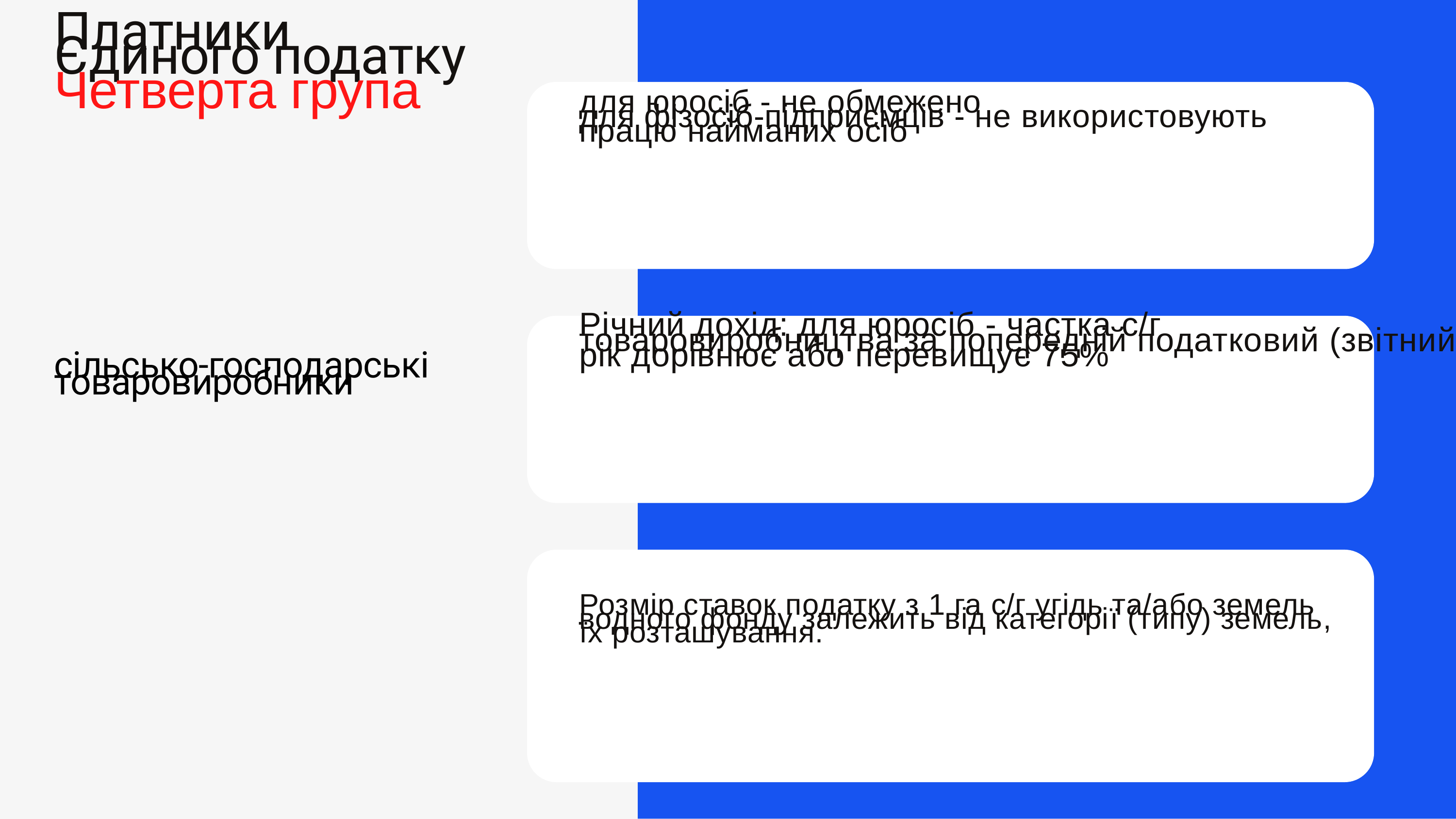

Платники Єдиного податку

Четверта група

для юросіб - не обмежено
для фізосіб-підприємців - не використовують працю найманих осіб

Річний дохід: для юросіб - частка с/г товаровиробництва за попередній податковий (звітний) рік дорівнює або перевищує 75%

сільсько-господарські товаровиробники

Розмір ставок податку з 1 га с/г угідь та/або земель водного фонду залежить від категорії (типу) земель, їх розташування.